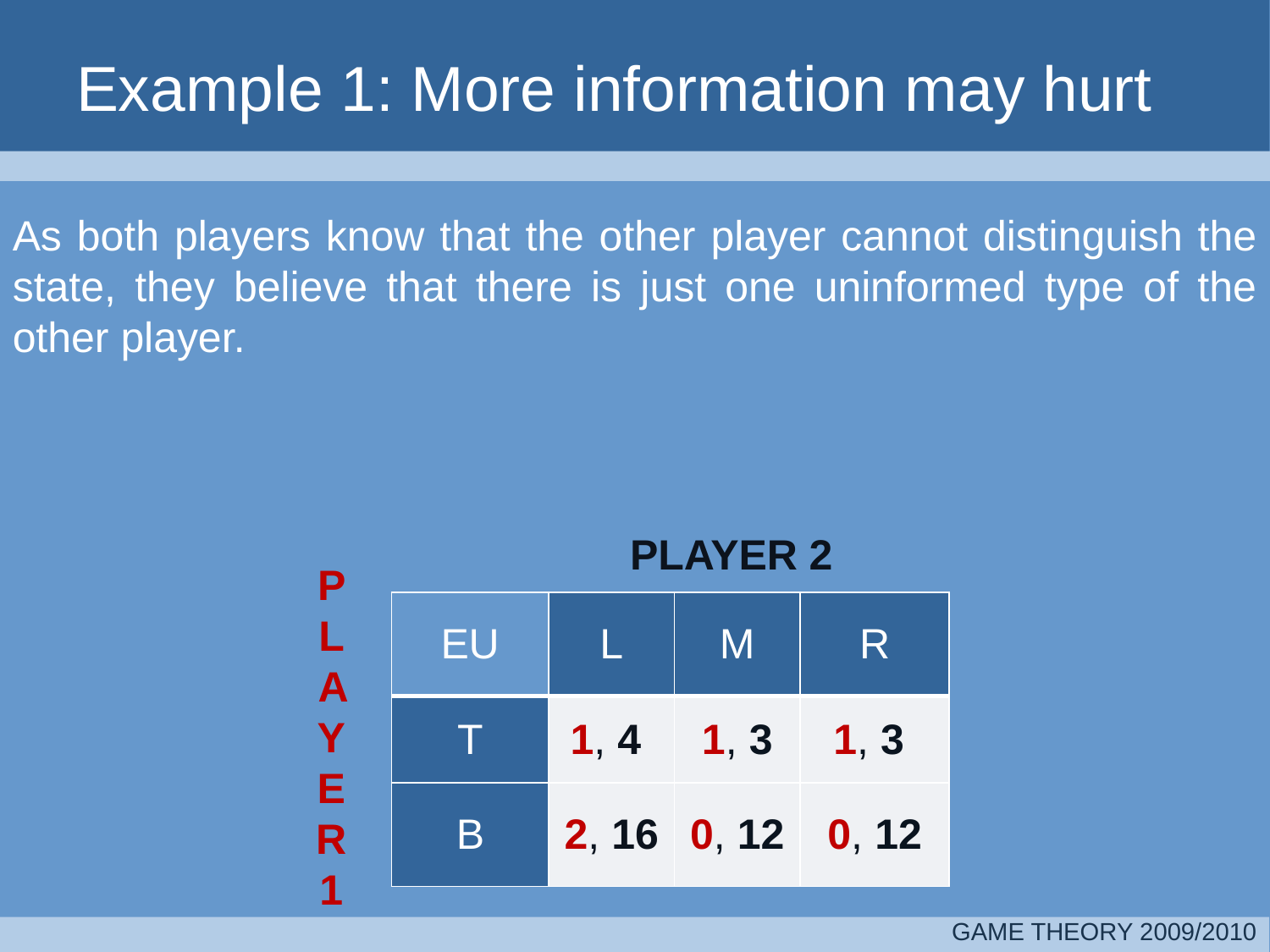

# Example 1: More information may hurt
As both players know that the other player cannot distinguish the state, they believe that there is just one uninformed type of the other player.
PLAYER 2
P L AYE R1
| EU | L | M | R |
| --- | --- | --- | --- |
| T | 1, 4 | 1, 3 | 1, 3 |
| B | 2, 16 | 0, 12 | 0, 12 |
GAME THEORY 2009/2010